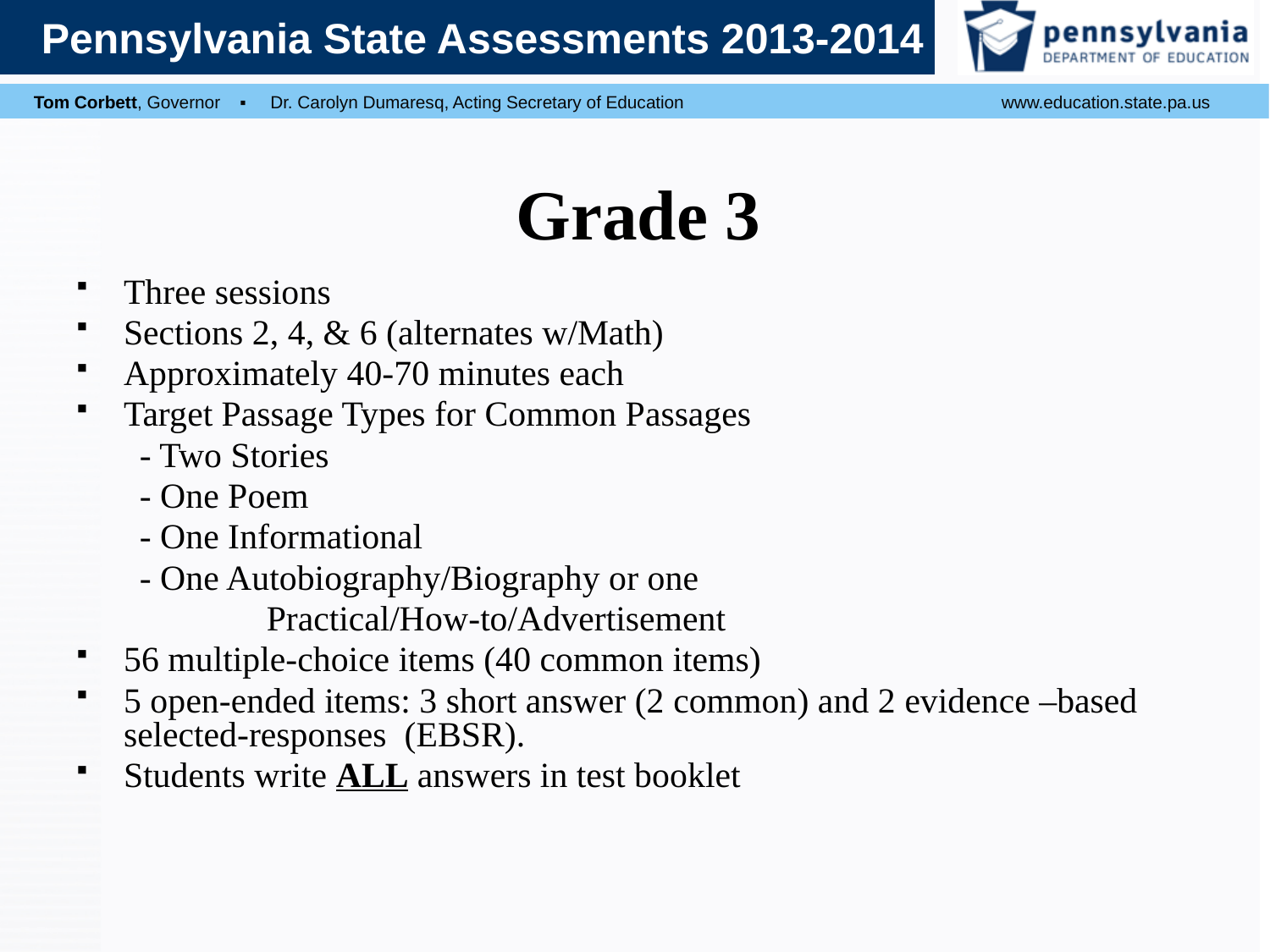

# Grade 3
Three sessions
Sections 2, 4, & 6 (alternates w/Math)
Approximately 40-70 minutes each
Target Passage Types for Common Passages
- Two Stories
- One Poem
- One Informational
- One Autobiography/Biography or one
	Practical/How-to/Advertisement
56 multiple-choice items (40 common items)
5 open-ended items: 3 short answer (2 common) and 2 evidence –based selected-responses  (EBSR).
Students write ALL answers in test booklet